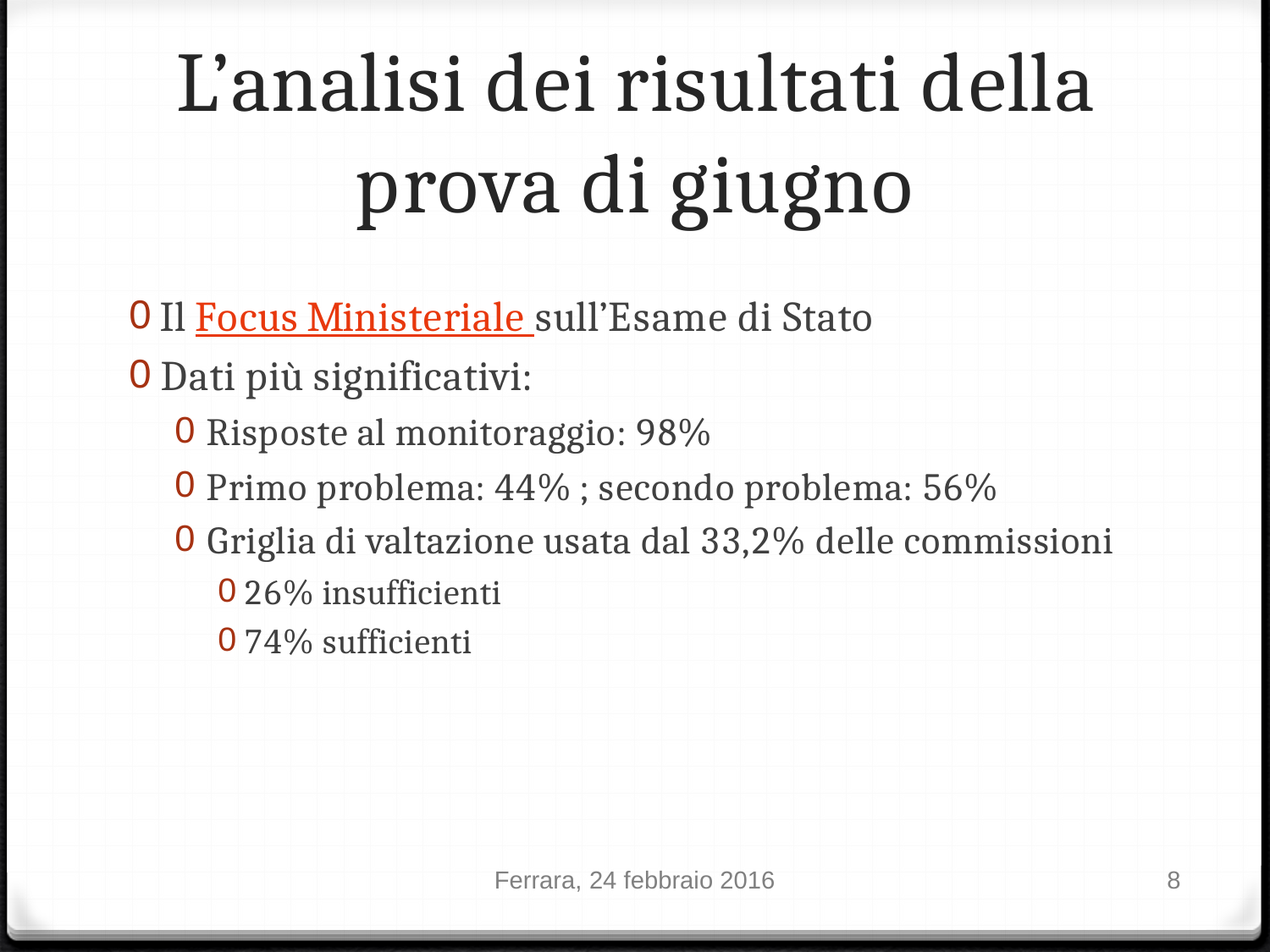

# L’analisi dei risultati della prova di giugno
Il Focus Ministeriale sull’Esame di Stato
Dati più significativi:
Risposte al monitoraggio: 98%
Primo problema: 44% ; secondo problema: 56%
Griglia di valtazione usata dal 33,2% delle commissioni
26% insufficienti
74% sufficienti
Ferrara, 24 febbraio 2016
8